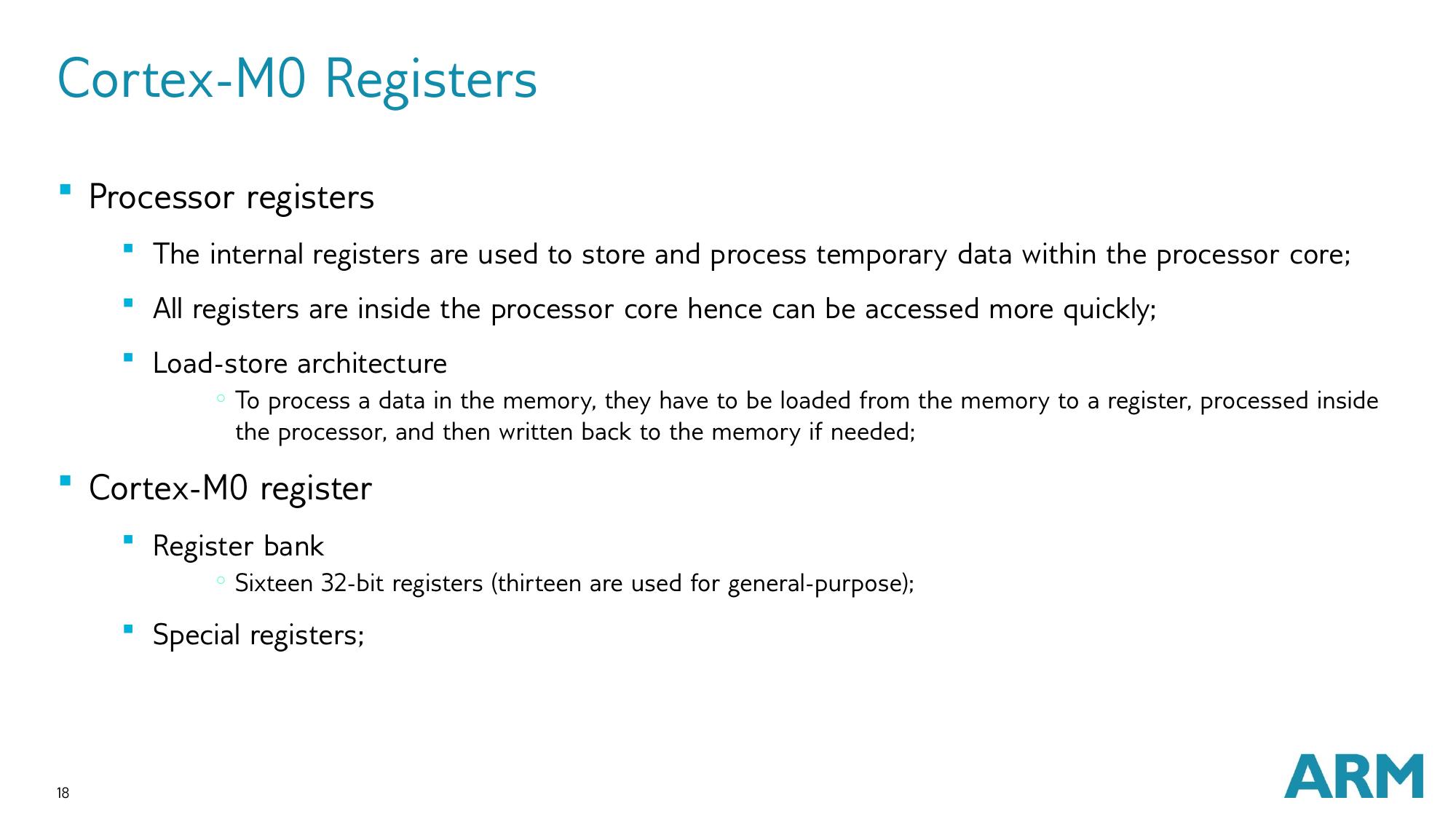

# Cortex-M0 Registers
Processor registers
The internal registers are used to store and process temporary data within the processor core;
All registers are inside the processor core hence can be accessed more quickly;
Load-store architecture
To process a data in the memory, they have to be loaded from the memory to a register, processed inside the processor, and then written back to the memory if needed;
Cortex-M0 register
Register bank
Sixteen 32-bit registers (thirteen are used for general-purpose);
Special registers;